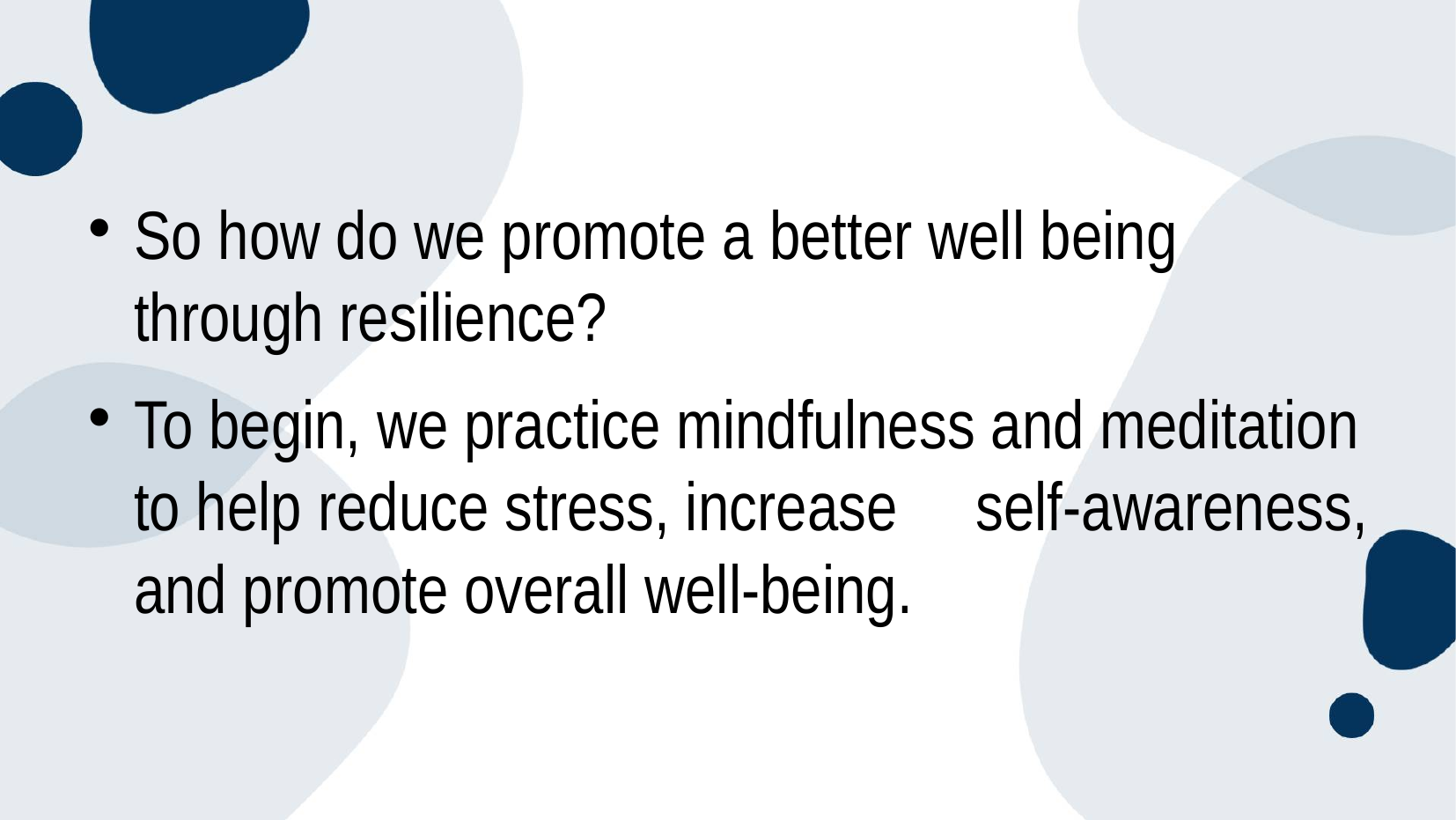

#
So how do we promote a better well being through resilience?
To begin, we practice mindfulness and meditation to help reduce stress, increase     self-awareness, and promote overall well-being.